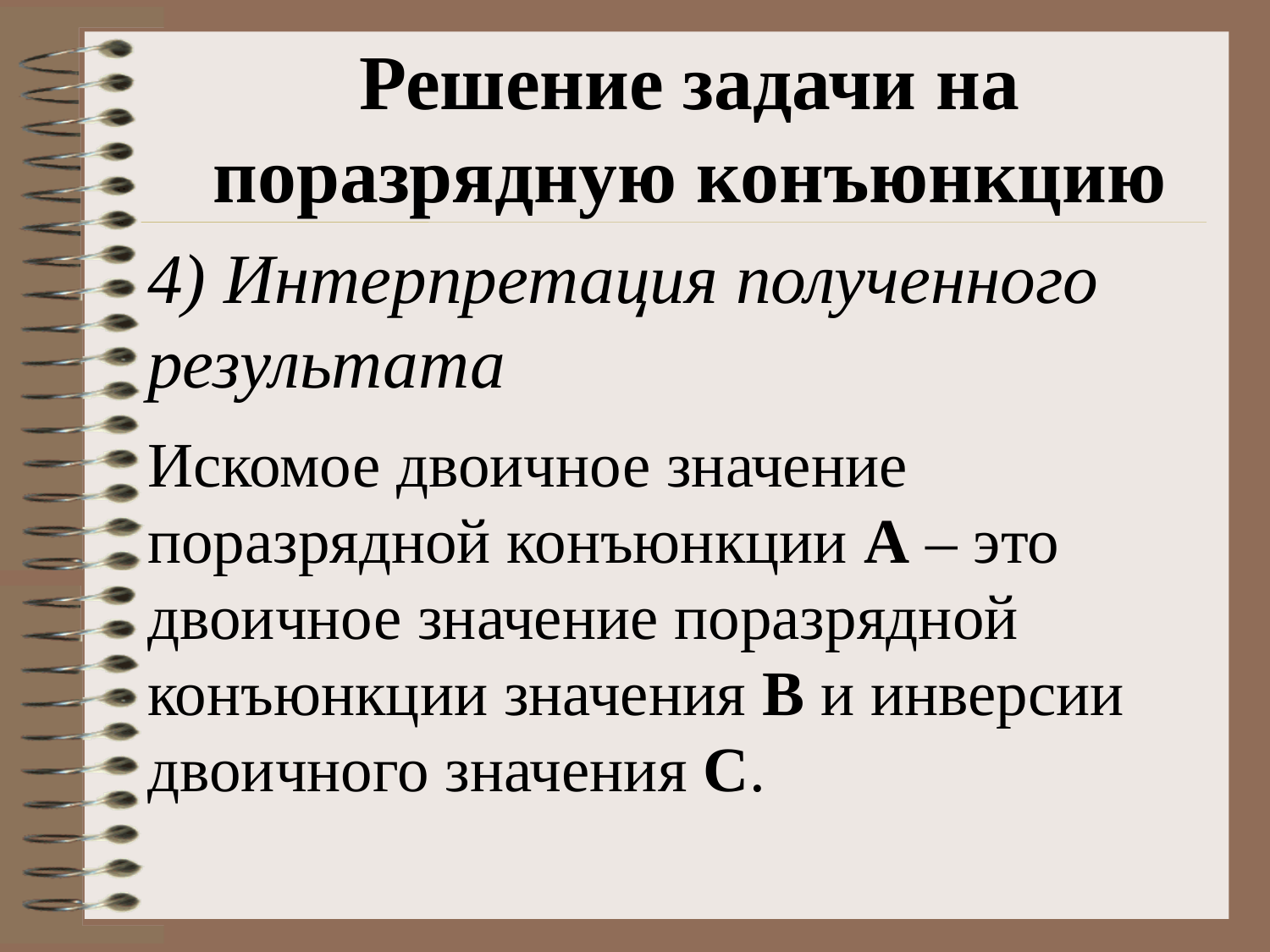

Решение задачи на поразрядную конъюнкцию
4) Интерпретация полученного результата
Искомое двоичное значение поразрядной конъюнкции А – это двоичное значение поразрядной конъюнкции значения В и инверсии двоичного значения С.